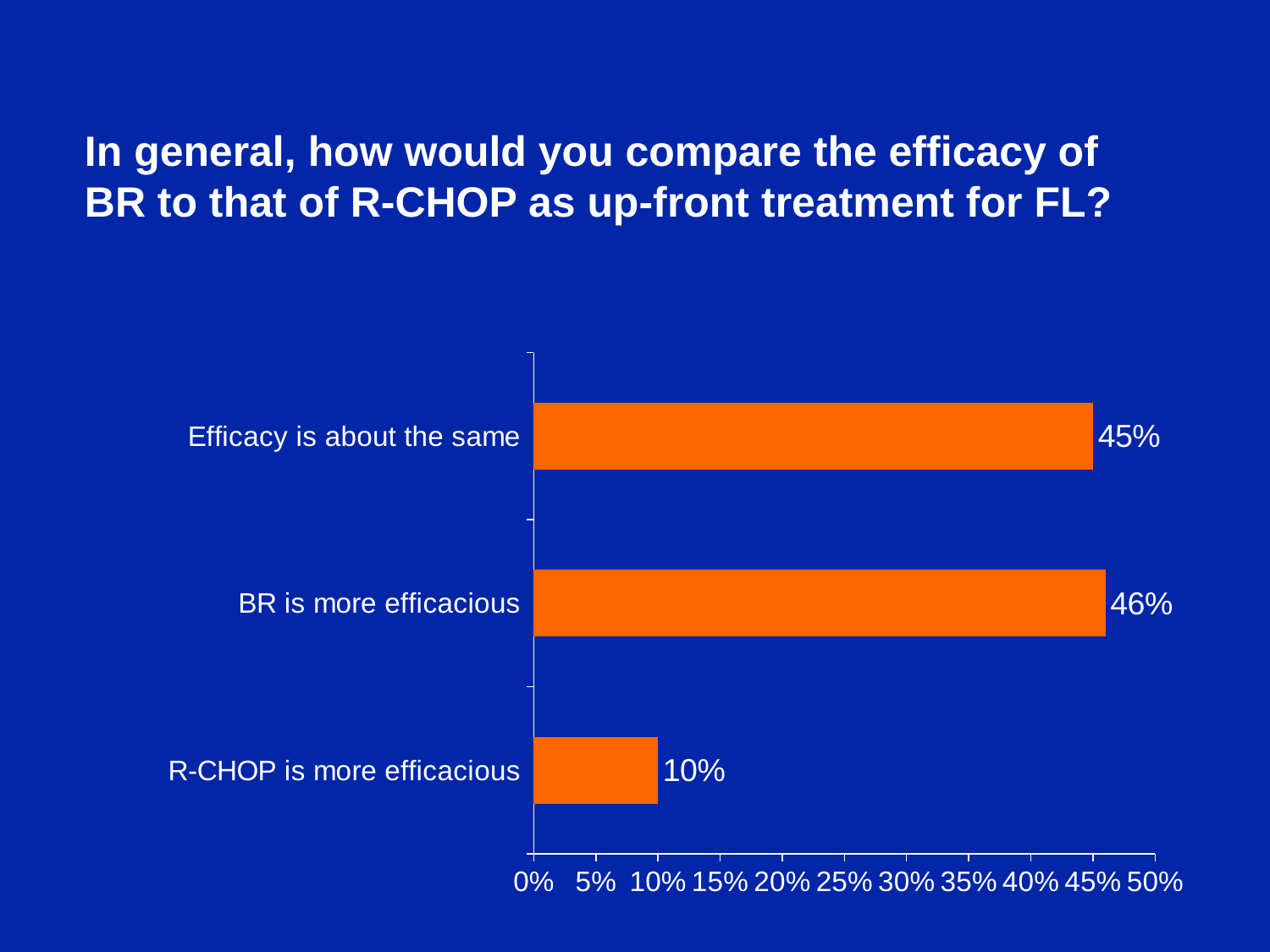

In general, how would you compare the efficacy of BR to that of R-CHOP as up-front treatment for FL?

### Chart

| Category | Series 1 |
|---|---|
| R-CHOP is more efficacious | 0.1 |
| BR is more efficacious | 0.46 |
| Efficacy is about the same | 0.45 |